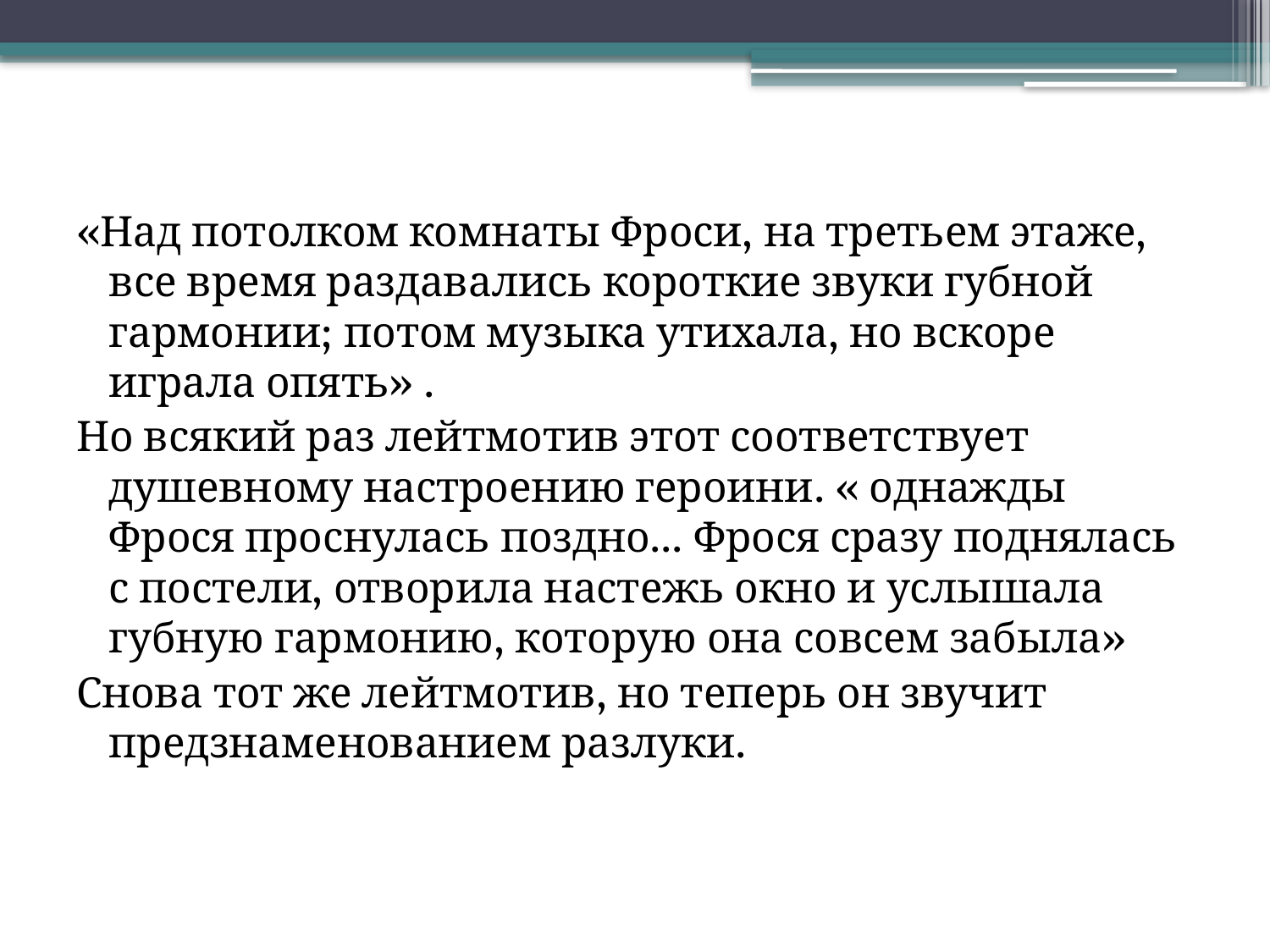

«Над потолком комнаты Фроси, на третьем этаже, все время раздавались короткие звуки губной гармонии; потом музыка утихала, но вскоре играла опять» .
Но всякий раз лейтмотив этот соответствует душевному настроению героини. « однажды Фрося проснулась поздно... Фрося сразу поднялась с постели, отворила настежь окно и услышала губную гармонию, которую она совсем забыла»
Снова тот же лейтмотив, но теперь он звучит предзнаменованием разлуки.